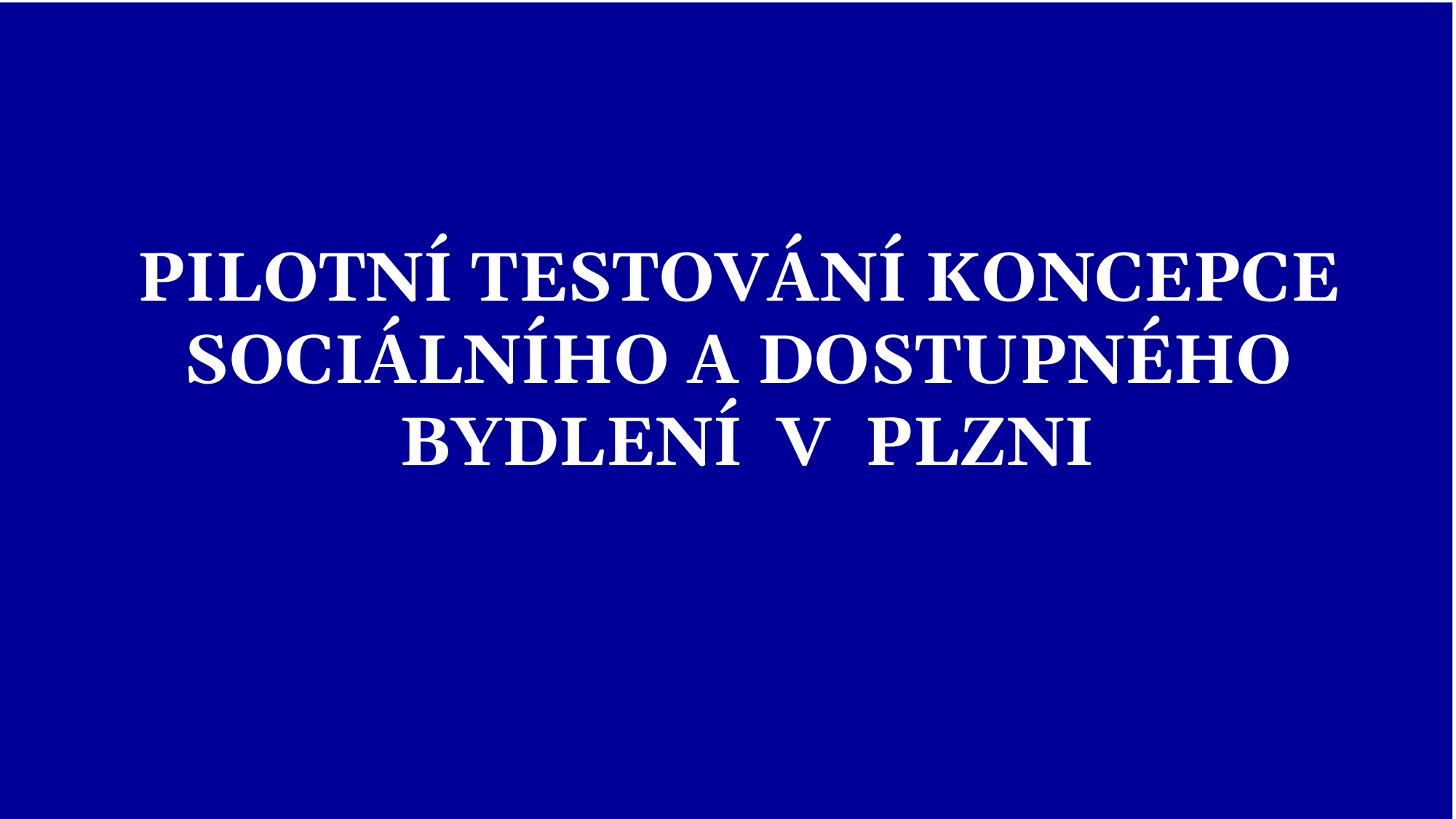

Pilotní testování koncepce
sociálního a dostupného
bydlení  v  Plzni